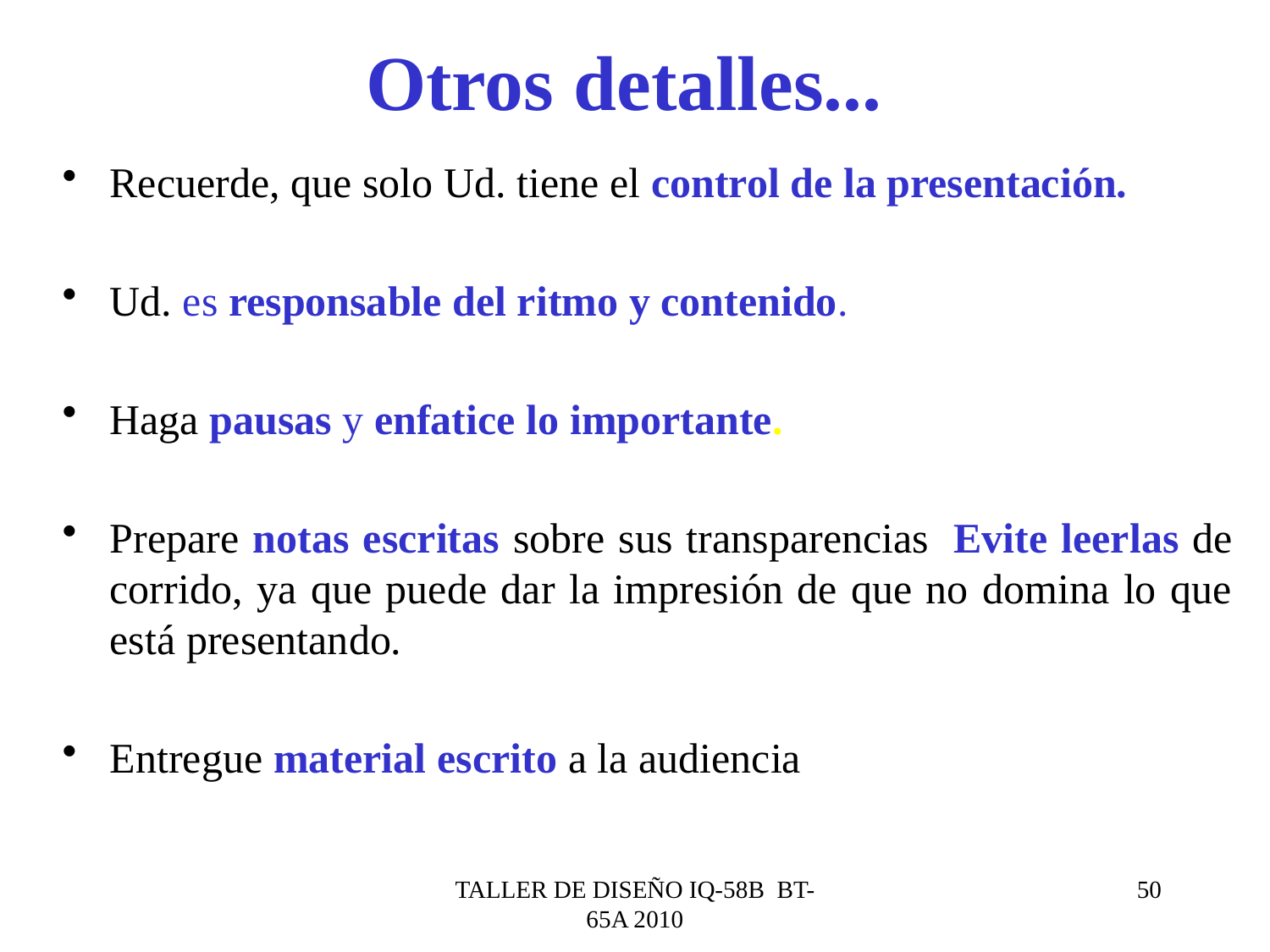

# Otros detalles...
Recuerde, que solo Ud. tiene el control de la presentación.

Ud. es responsable del ritmo y contenido.

Haga pausas y enfatice lo importante.

Prepare notas escritas sobre sus transparencias. Evite leerlas de corrido, ya que puede dar la impresión de que no domina lo que está presentando.

Entregue material escrito a la audiencia.

TALLER DE DISEÑO IQ-58B  BT-65A 2010
50